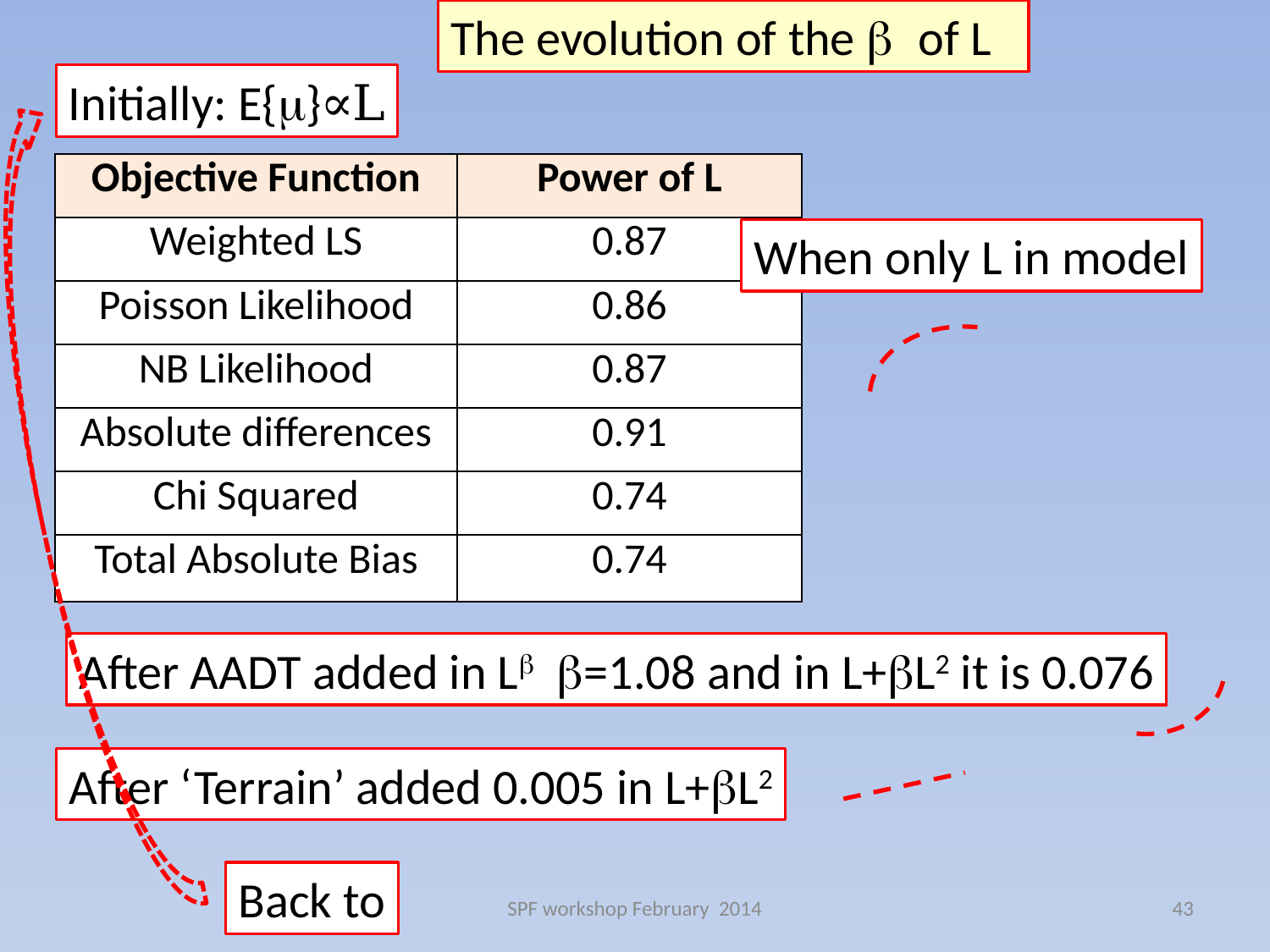

The evolution of the β of L
Initially: E{μ}∝L
| Objective Function | Power of L |
| --- | --- |
| Weighted LS | 0.87 |
| Poisson Likelihood | 0.86 |
| NB Likelihood | 0.87 |
| Absolute differences | 0.91 |
| Chi Squared | 0.74 |
| Total Absolute Bias | 0.74 |
When only L in model

After AADT added in Lβ  β=1.08 and in L+βL2 it is 0.076
After ‘Terrain’ added 0.005 in L+βL2
Back to
SPF workshop February  2014
43